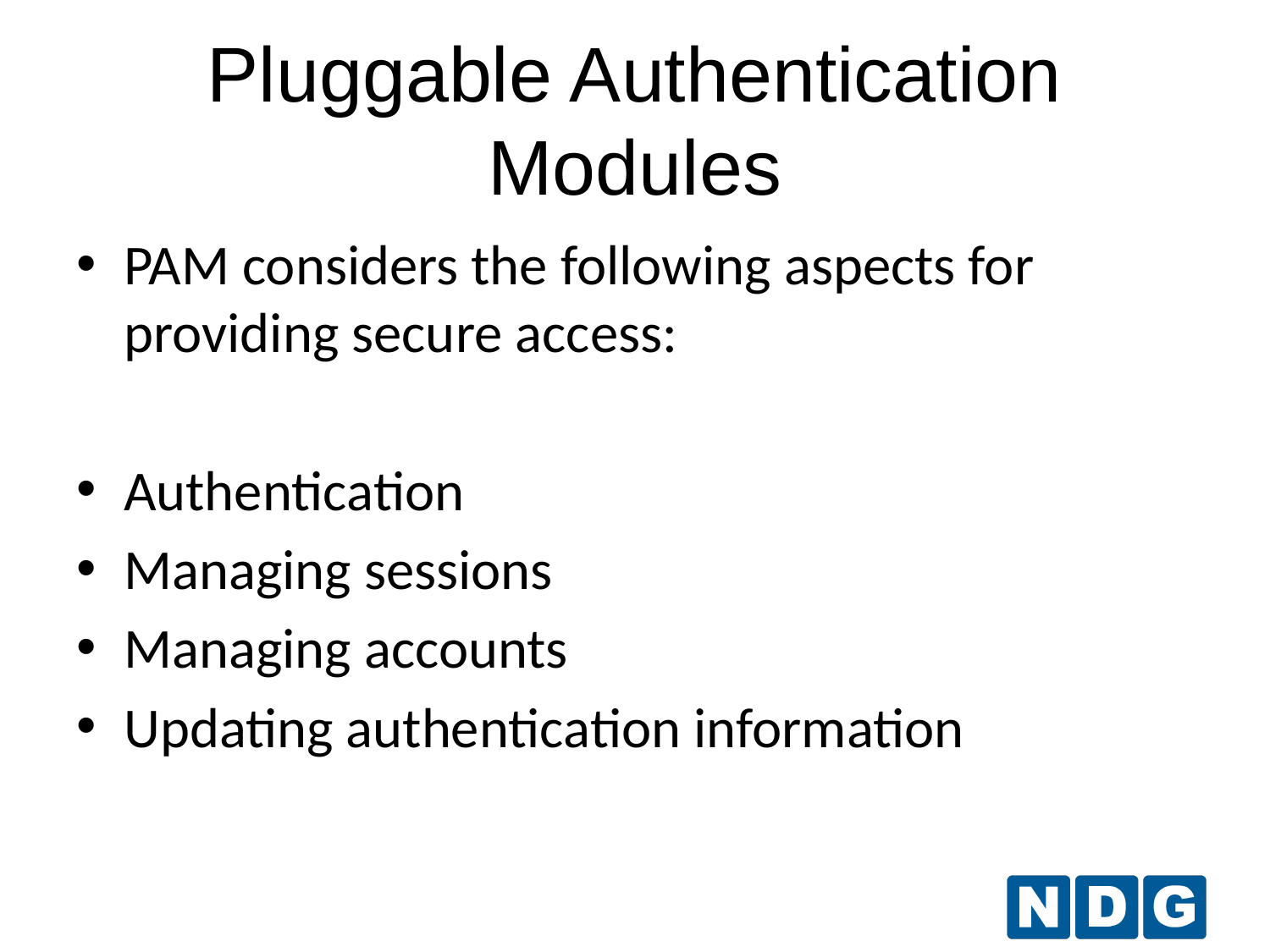

Pluggable Authentication Modules
PAM considers the following aspects for providing secure access:

Authentication
Managing sessions
Managing accounts
Updating authentication information